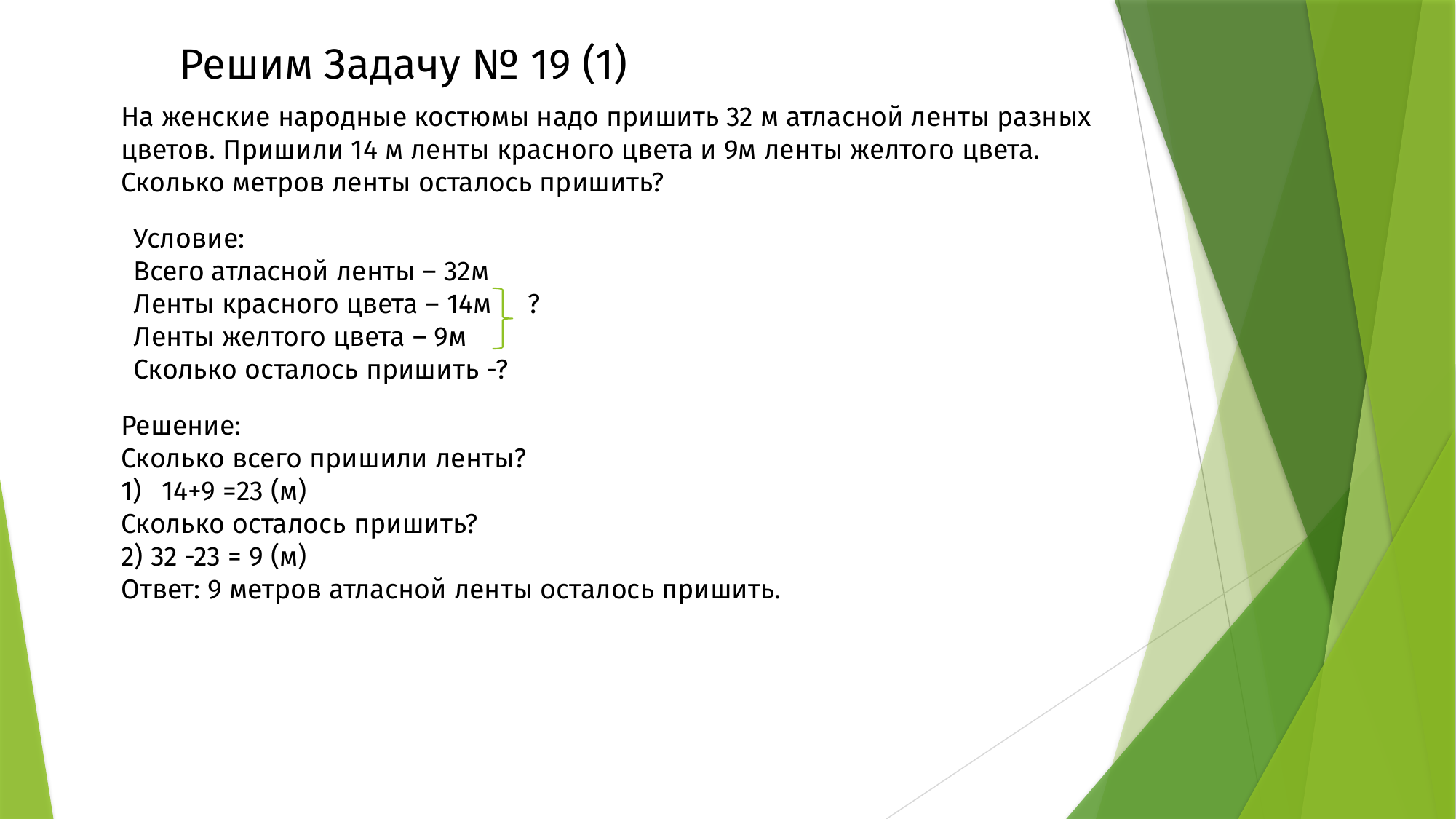

Решим Задачу № 19 (1)
На женские народные костюмы надо пришить 32 м атласной ленты разных цветов. Пришили 14 м ленты красного цвета и 9м ленты желтого цвета. Сколько метров ленты осталось пришить?
Условие:
Всего атласной ленты – 32м
Ленты красного цвета – 14м     ?
Ленты желтого цвета – 9м
Сколько осталось пришить -?

Решение:
Сколько всего пришили ленты?
14+9 =23 (м)
Сколько осталось пришить?
2) 32 -23 = 9 (м)
Ответ: 9 метров атласной ленты осталось пришить.